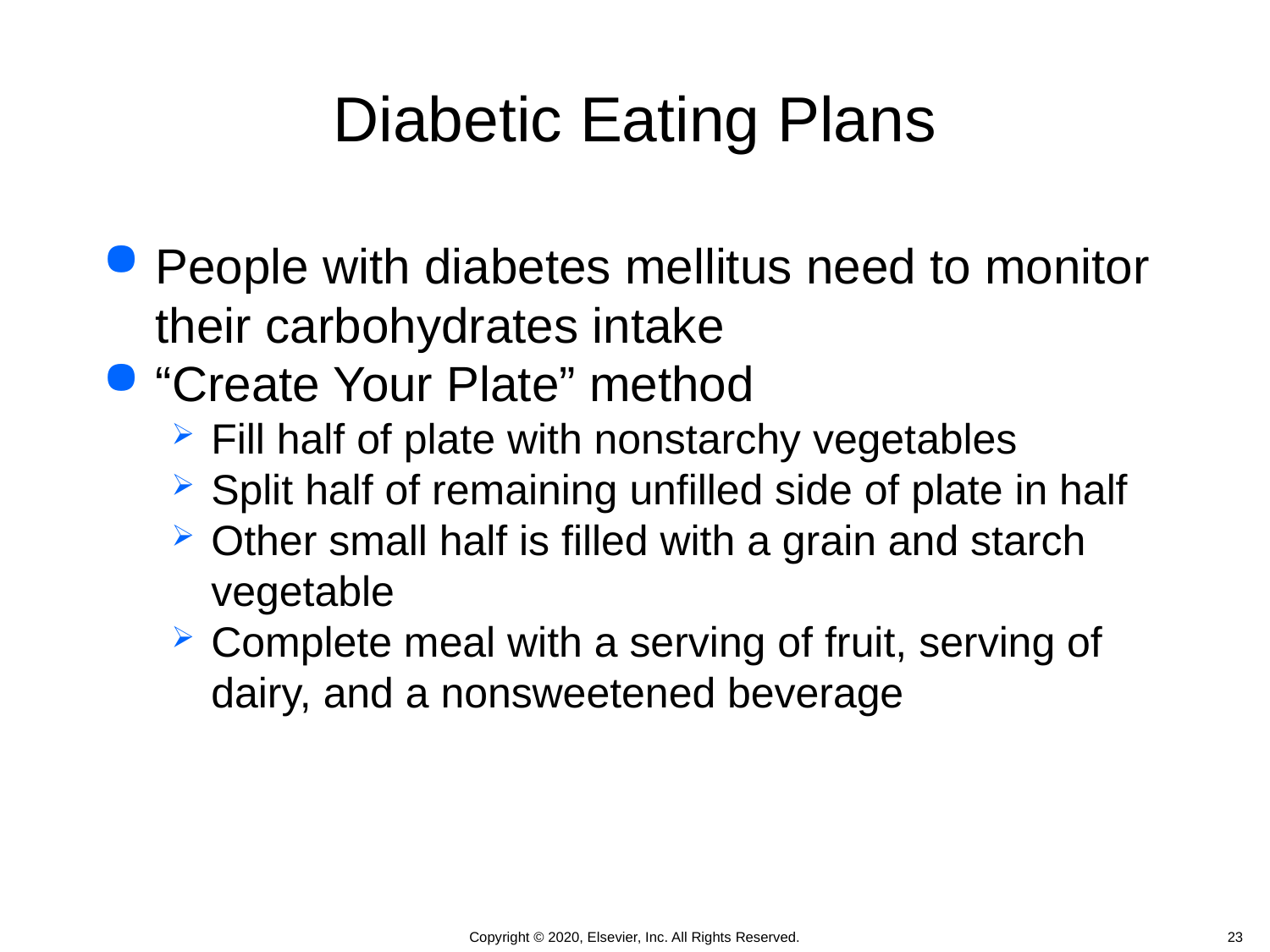

# Diabetic Eating Plans
People with diabetes mellitus need to monitor their carbohydrates intake
“Create Your Plate” method
Fill half of plate with nonstarchy vegetables
Split half of remaining unfilled side of plate in half
Other small half is filled with a grain and starch vegetable
Complete meal with a serving of fruit, serving of dairy, and a nonsweetened beverage

 23